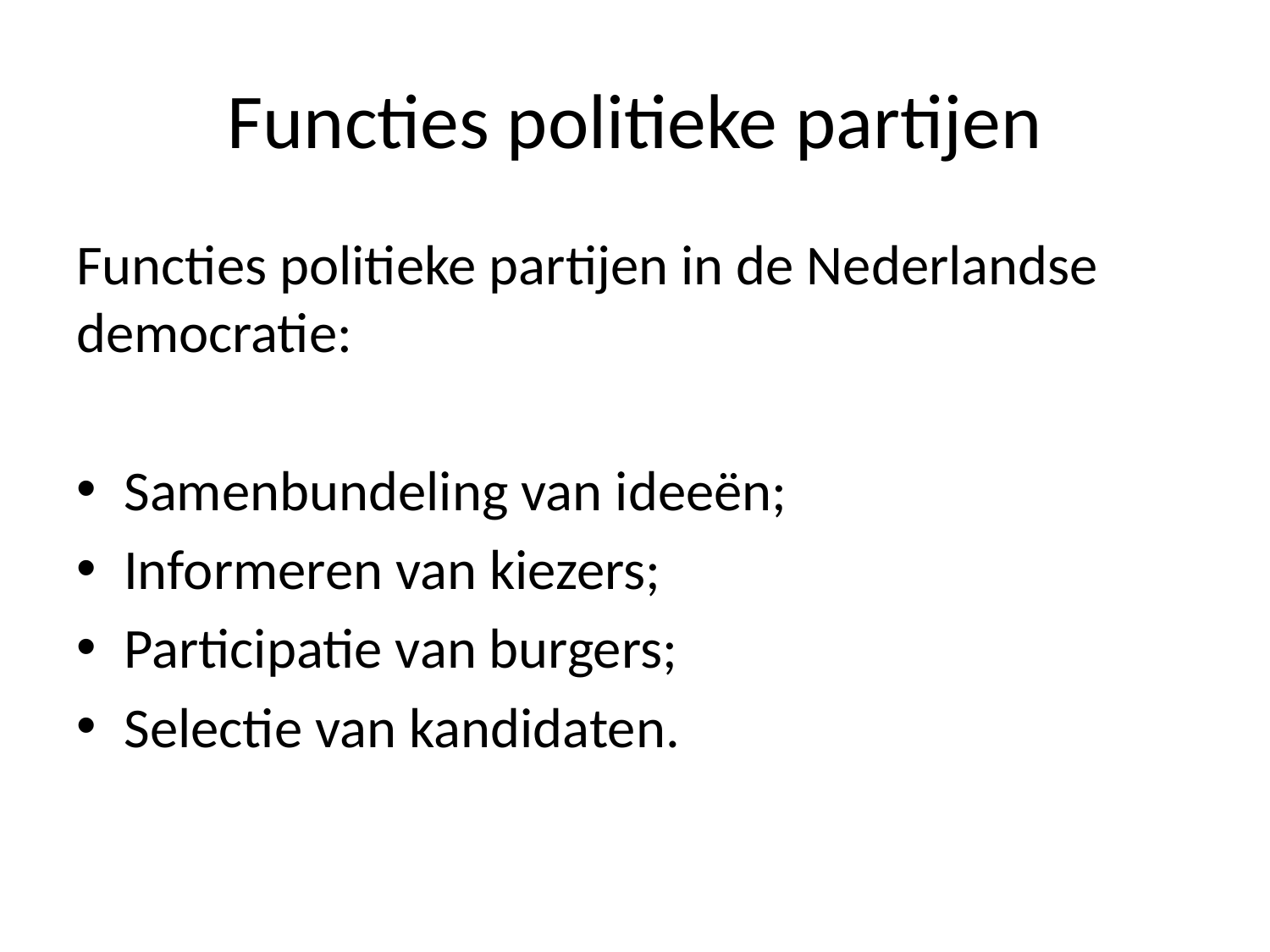

# Functies politieke partijen
Functies politieke partijen in de Nederlandse democratie:

Samenbundeling van ideeën;
Informeren van kiezers;
Participatie van burgers;
Selectie van kandidaten.